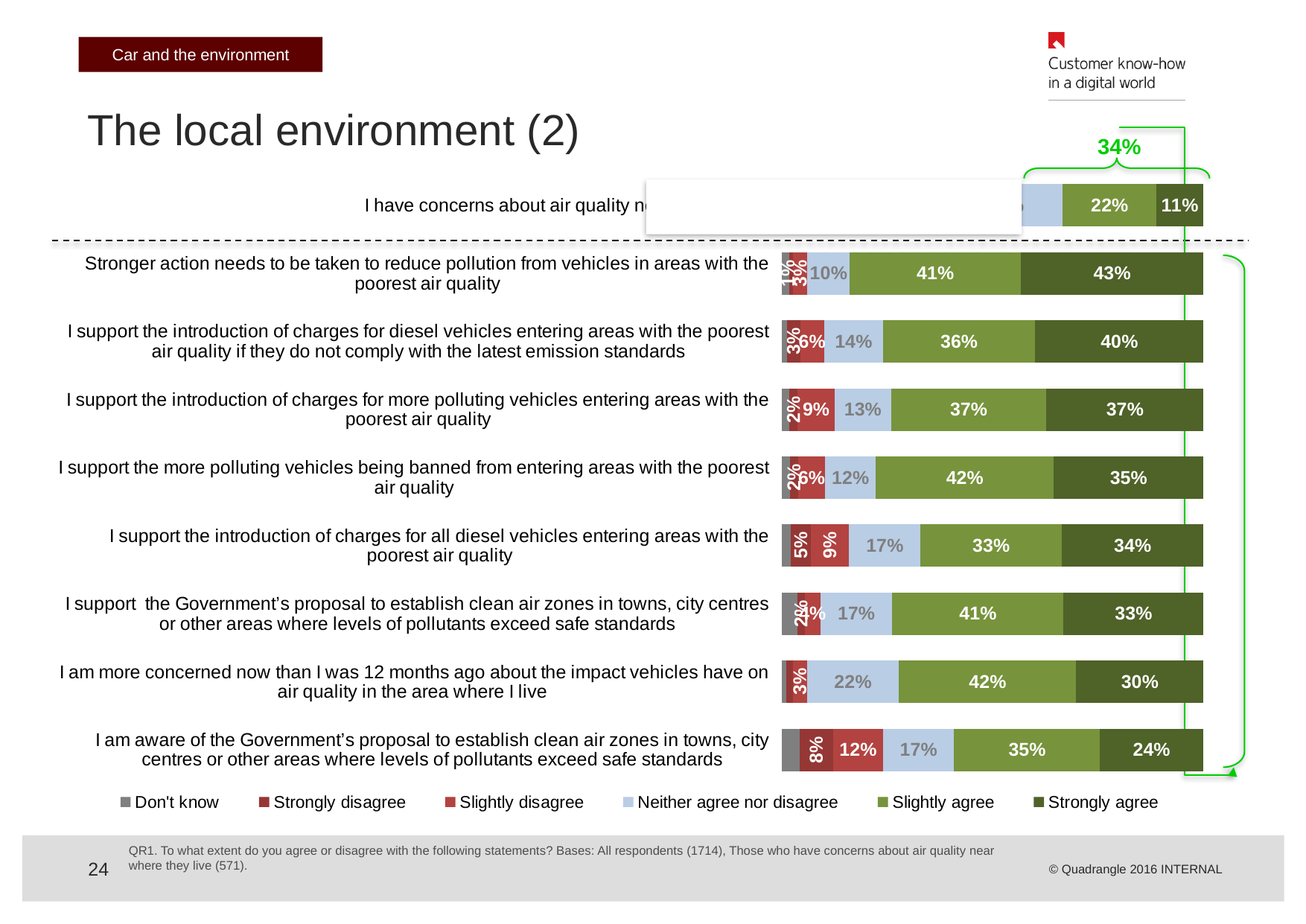

Car and the environment

# The local environment (2)
34%

### Chart

| Category | Don't know | Strongly disagree | Slightly disagree | Neither agree nor disagree | Slightly agree | Strongly agree |
|---|---|---|---|---|---|---|
| I am aware of the Government’s proposal to establish clean air zones in towns, city centres or other areas where levels of pollutants exceed safe standards | 0.04376268288698017 | 0.07853321461616 | 0.11857932102300002 | 0.1686940342345 | 0.34555109717470067 | 0.2448796500647 |
| I am more concerned now than I was 12 months ago about the impact vehicles have on air quality in the area where I live  | 0.010787667535 | 0.016533195948200043 | 0.03308380269293 | 0.21778893285730094 | 0.42081025541720085 | 0.3009961455493003 |
| I support  the Government’s proposal to establish clean air zones in towns, city centres or other areas where levels of pollutants exceed safe standards | 0.037735206342390006 | 0.01747759819457 | 0.037330659338080004 | 0.17004174354710064 | 0.4062843469293003 | 0.3311304456485001 |
| I support the introduction of charges for all diesel vehicles entering areas with the poorest air quality | 0.02216911039509 | 0.04816907822558995 | 0.08931196148587005 | 0.17022336002610033 | 0.3348094278964012 | 0.3353170619710015 |
| I support the more polluting vehicles being banned from entering areas with the poorest air quality | 0.01979225251586002 | 0.019720973300380057 | 0.06391002265677 | 0.1199760251093 | 0.42260981881440085 | 0.3539909076033003 |
| I support the introduction of charges for more polluting vehicles entering areas with the poorest air quality | 0.019366506015470044 | 0.01845594374456 | 0.08861521964004004 | 0.1331711184403 | 0.36835312704970086 | 0.37203808511000097 |
| I support the introduction of charges for diesel vehicles entering areas with the poorest air quality if they do not comply with the latest emission standards | 0.012661489443180053 | 0.031992157805260005 | 0.05632633777517 | 0.13953720139580034 | 0.3612043848755004 | 0.3982784287051004 |
| Stronger action needs to be taken to reduce pollution from vehicles in areas with the poorest air quality | 0.01795020401975 | 0.009916886609286048 | 0.03310157513806 | 0.10123019418570002 | 0.4051104872615007 | 0.4326906527857 |
| I have concerns about air quality near where I live | 0.010000000000000005 | 0.16 | 0.22 | 0.27 | 0.22 | 0.11 |

QR1. To what extent do you agree or disagree with the following statements? Bases: All respondents (1714), Those who have concerns about air quality near where they live (571).